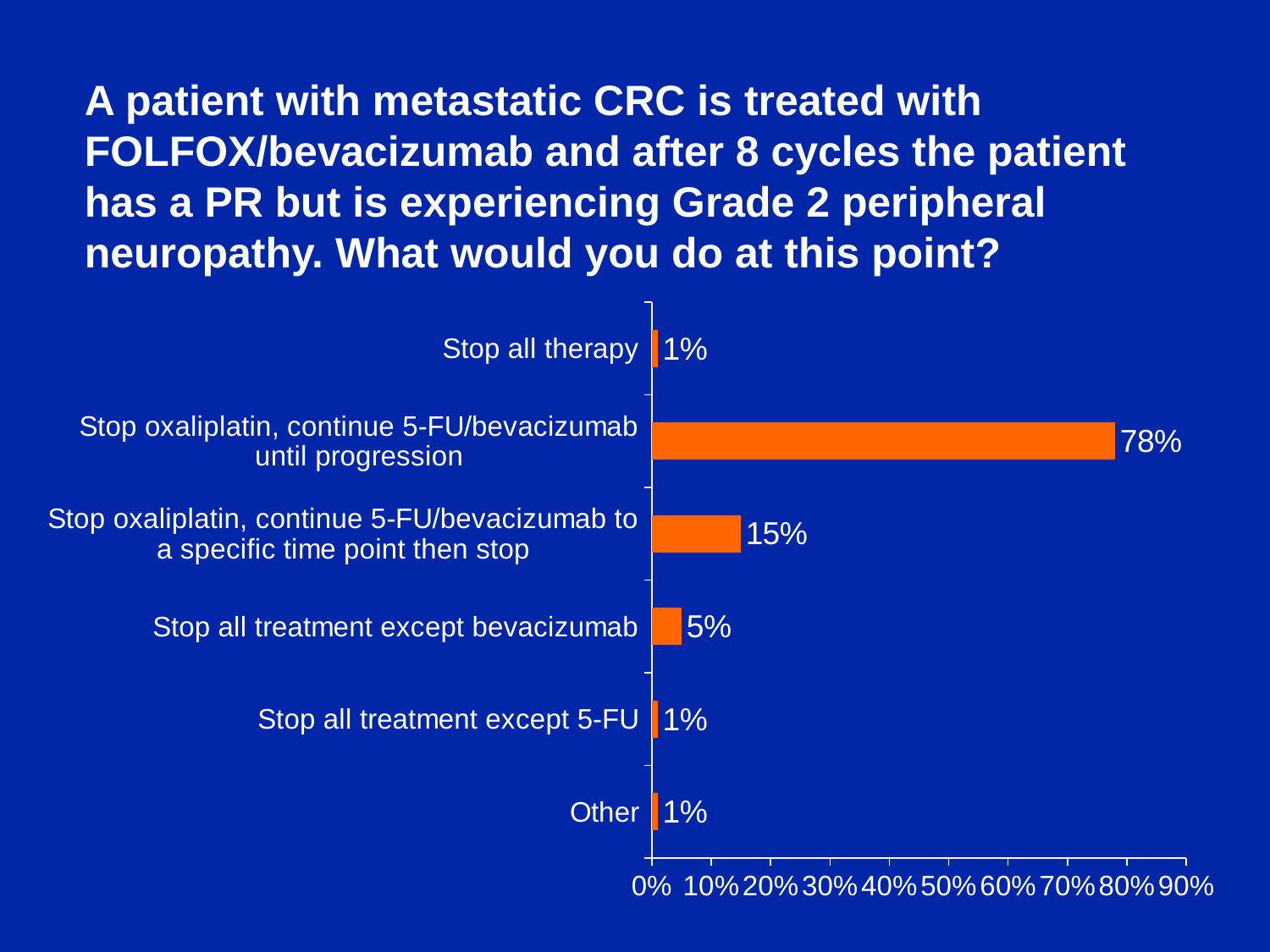

A patient with metastatic CRC is treated with FOLFOX/bevacizumab and after 8 cycles the patient has a PR but is experiencing Grade 2 peripheral neuropathy. What would you do at this point?

### Chart

| Category | Series 1 |
|---|---|
| Other | 0.01 |
| Stop all treatment except 5-FU | 0.01 |
| Stop all treatment except bevacizumab | 0.05 |
| Stop oxaliplatin, continue 5-FU/bevacizumab to a specific time point then stop | 0.15 |
| Stop oxaliplatin, continue 5-FU/bevacizumab until progression | 0.78 |
| Stop all therapy | 0.01 |